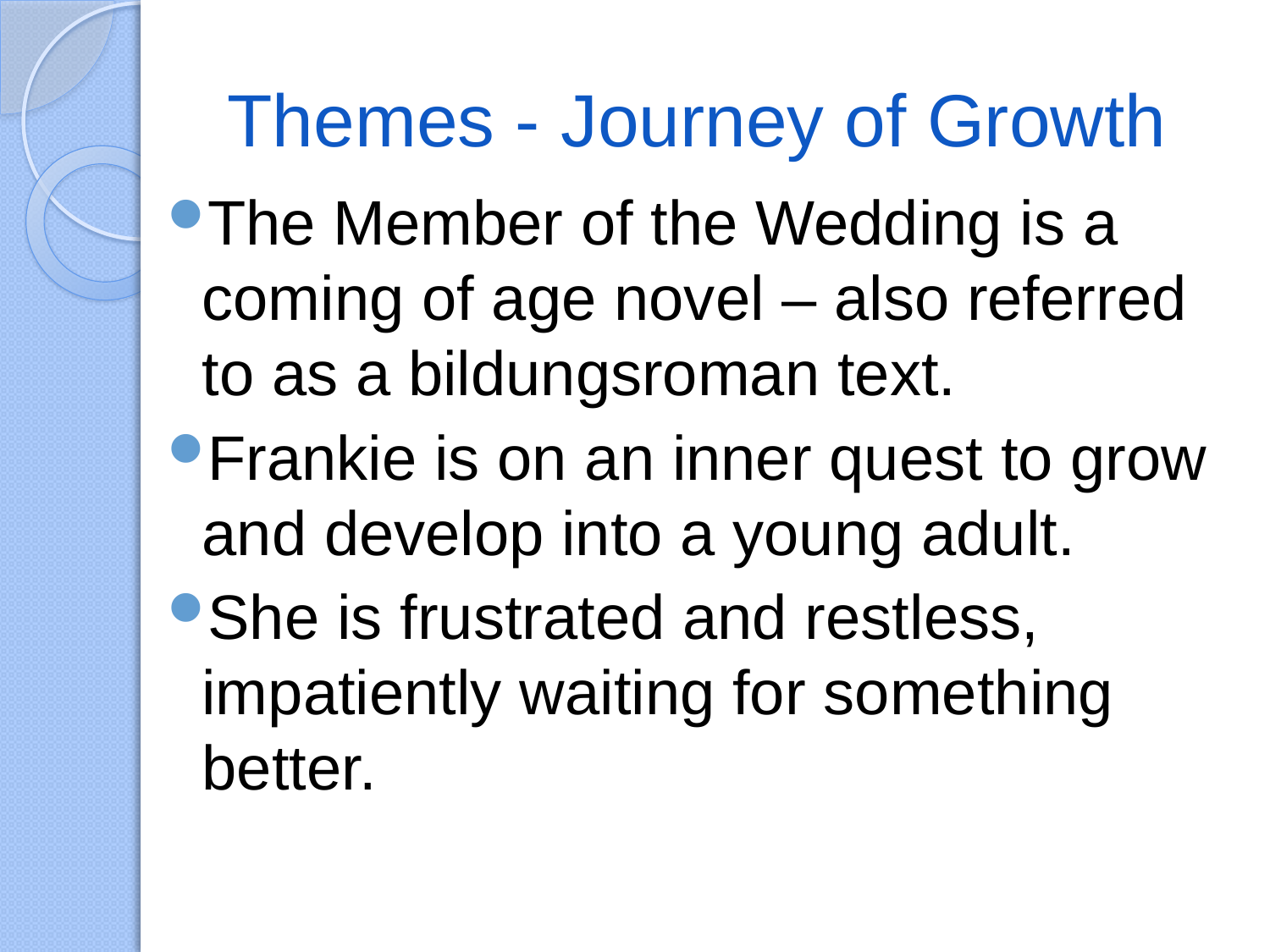

# Themes - Journey of Growth
The Member of the Wedding is a coming of age novel – also referred to as a bildungsroman text.
Frankie is on an inner quest to grow and develop into a young adult.
She is frustrated and restless, impatiently waiting for something better.